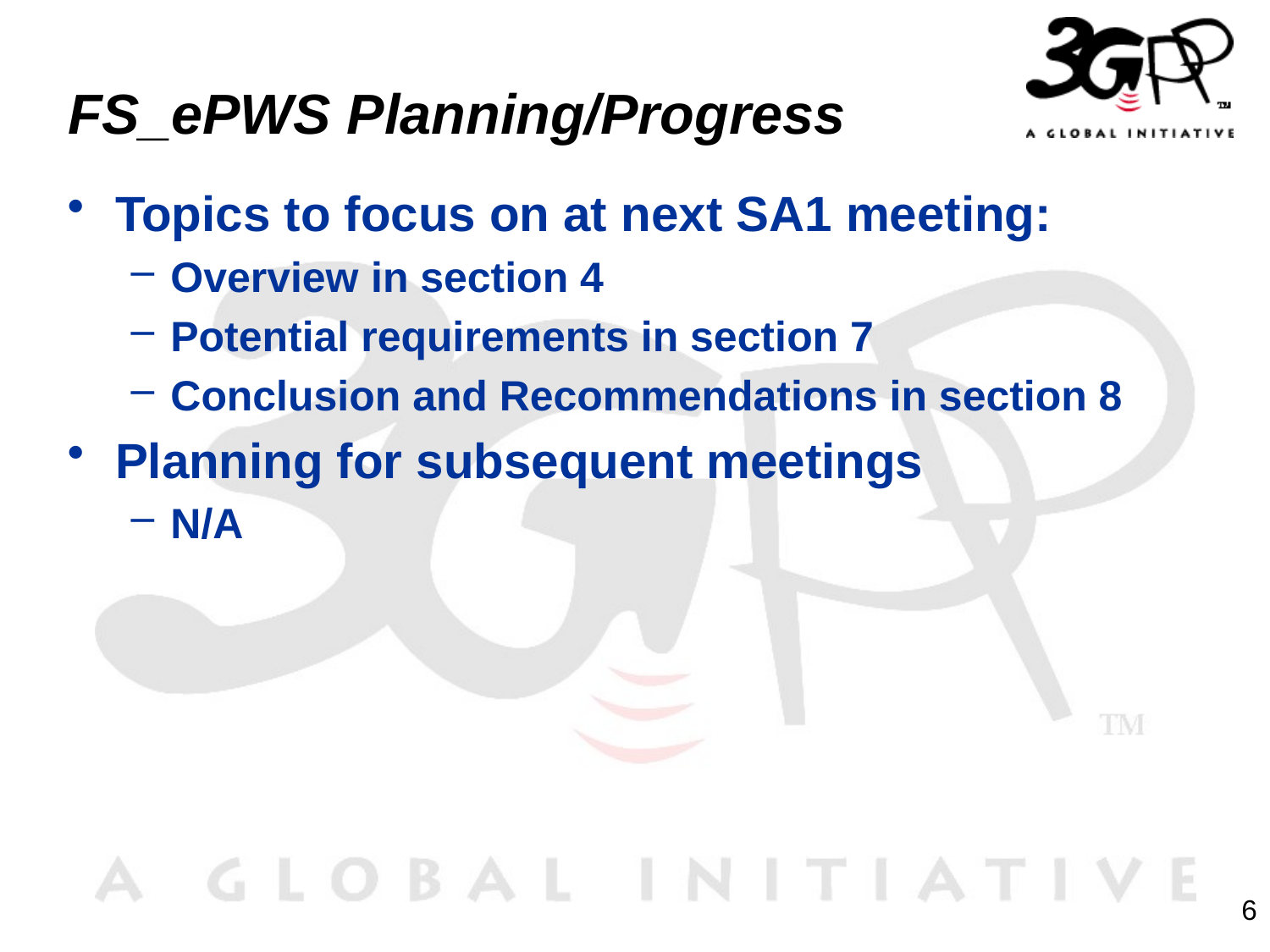

# FS_ePWS Planning/Progress
Topics to focus on at next SA1 meeting:
Overview in section 4
Potential requirements in section 7
Conclusion and Recommendations in section 8
Planning for subsequent meetings
N/A
6